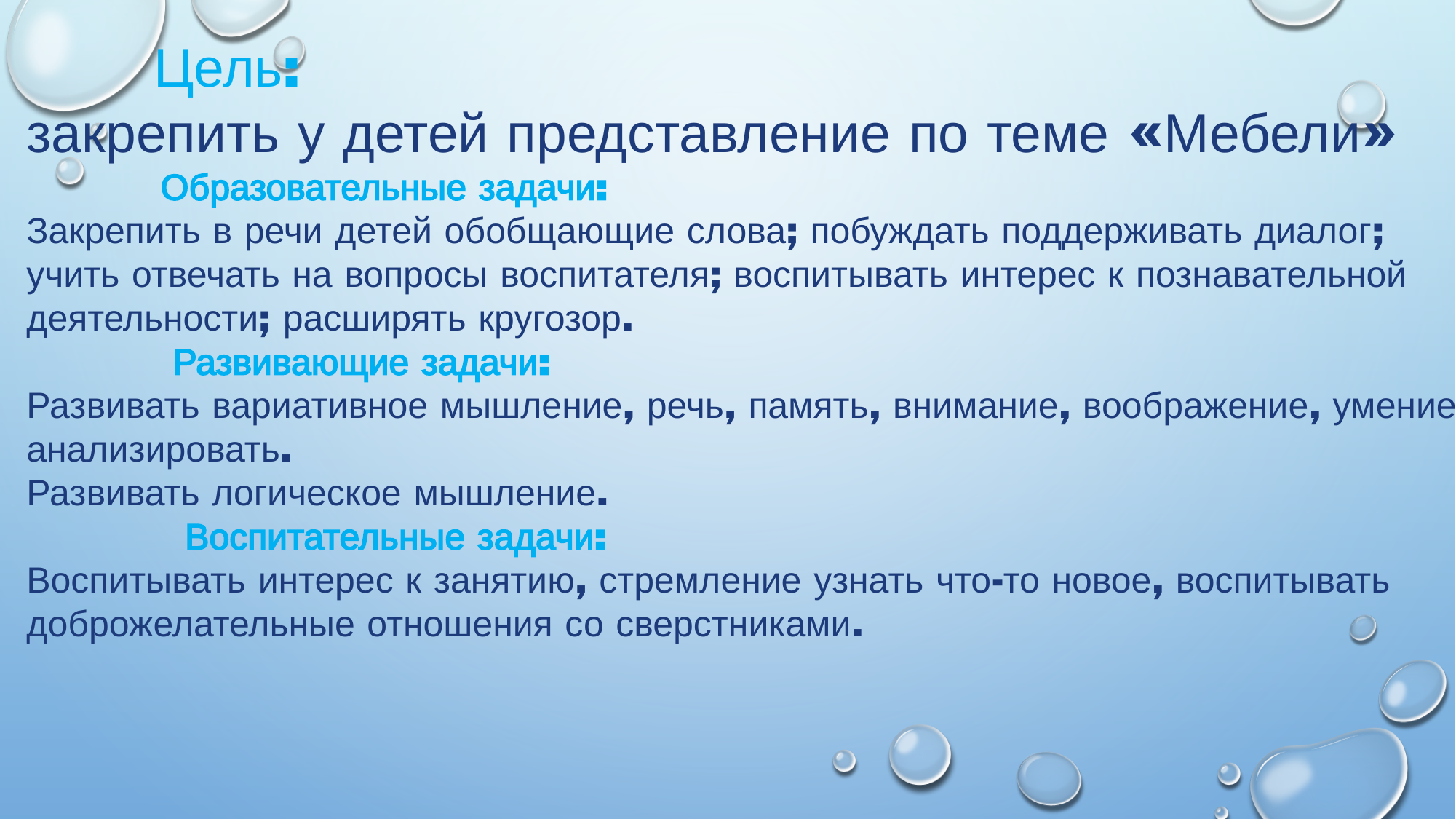

Цель:
закрепить у детей представление по теме «Мебели»
           Образовательные задачи:
Закрепить в речи детей обобщающие слова; побуждать поддерживать диалог; учить отвечать на вопросы воспитателя; воспитывать интерес к познавательной деятельности; расширять кругозор.
            Развивающие задачи:
Развивать вариативное мышление, речь, память, внимание, воображение, умение анализировать.
Развивать логическое мышление.
             Воспитательные задачи:
Воспитывать интерес к занятию, стремление узнать что-то новое, воспитывать доброжелательные отношения со сверстниками.